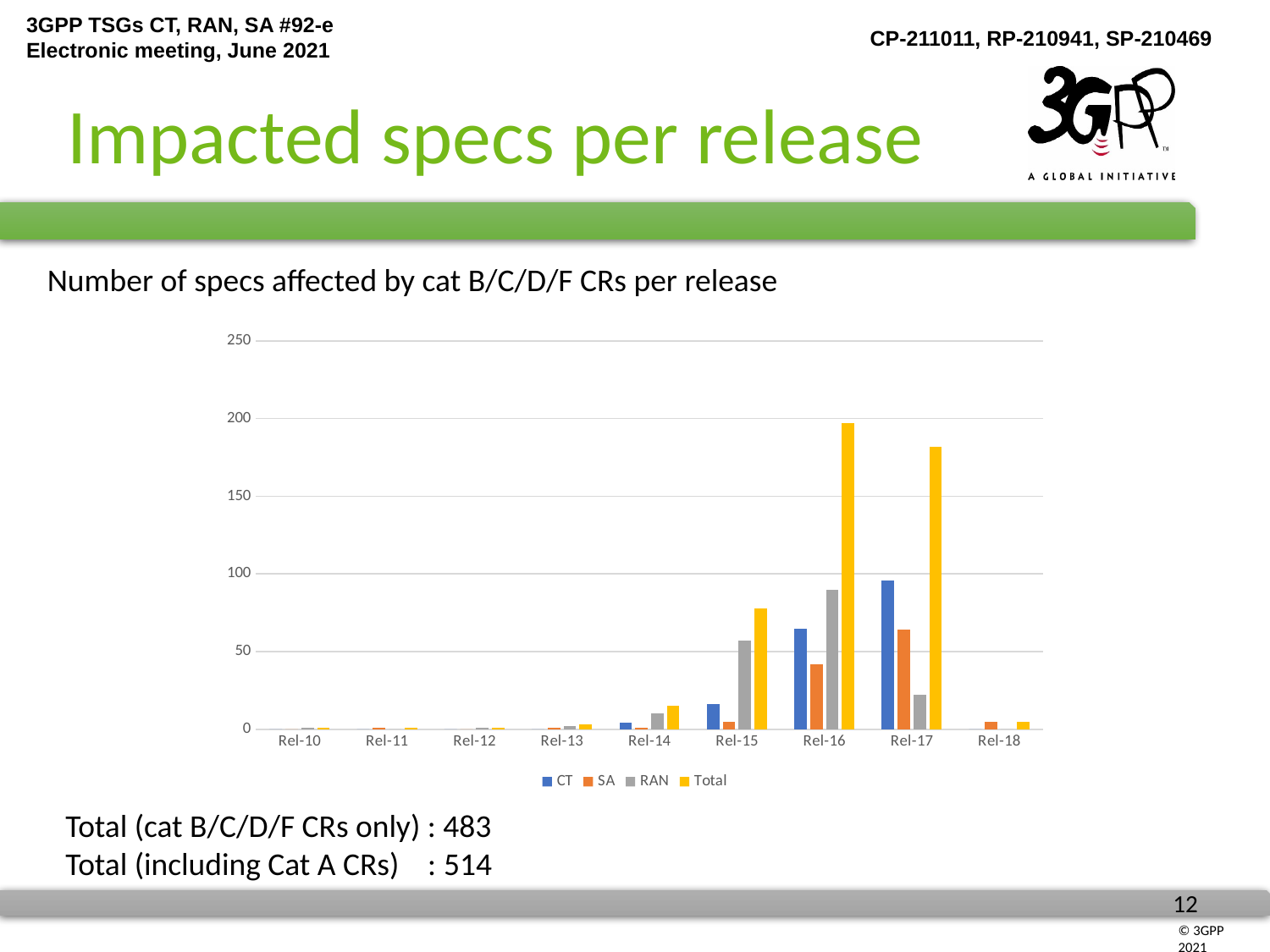

# Impacted specs per release
Number of specs affected by cat B/C/D/F CRs per release

### Chart

| Category | CT | SA | RAN | Total |
|---|---|---|---|---|
| Rel-10 | 0.0 | 0.0 | 1.0 | 1.0 |
| Rel-11 | 0.0 | 1.0 | 0.0 | 1.0 |
| Rel-12 | 0.0 | 0.0 | 1.0 | 1.0 |
| Rel-13 | 0.0 | 1.0 | 2.0 | 3.0 |
| Rel-14 | 4.0 | 1.0 | 10.0 | 15.0 |
| Rel-15 | 16.0 | 5.0 | 57.0 | 78.0 |
| Rel-16 | 65.0 | 42.0 | 90.0 | 197.0 |
| Rel-17 | 96.0 | 64.0 | 22.0 | 182.0 |
| Rel-18 | 0.0 | 5.0 | 0.0 | 5.0 |
Total (cat B/C/D/F CRs only) : 483
Total (including Cat A CRs)    : 514